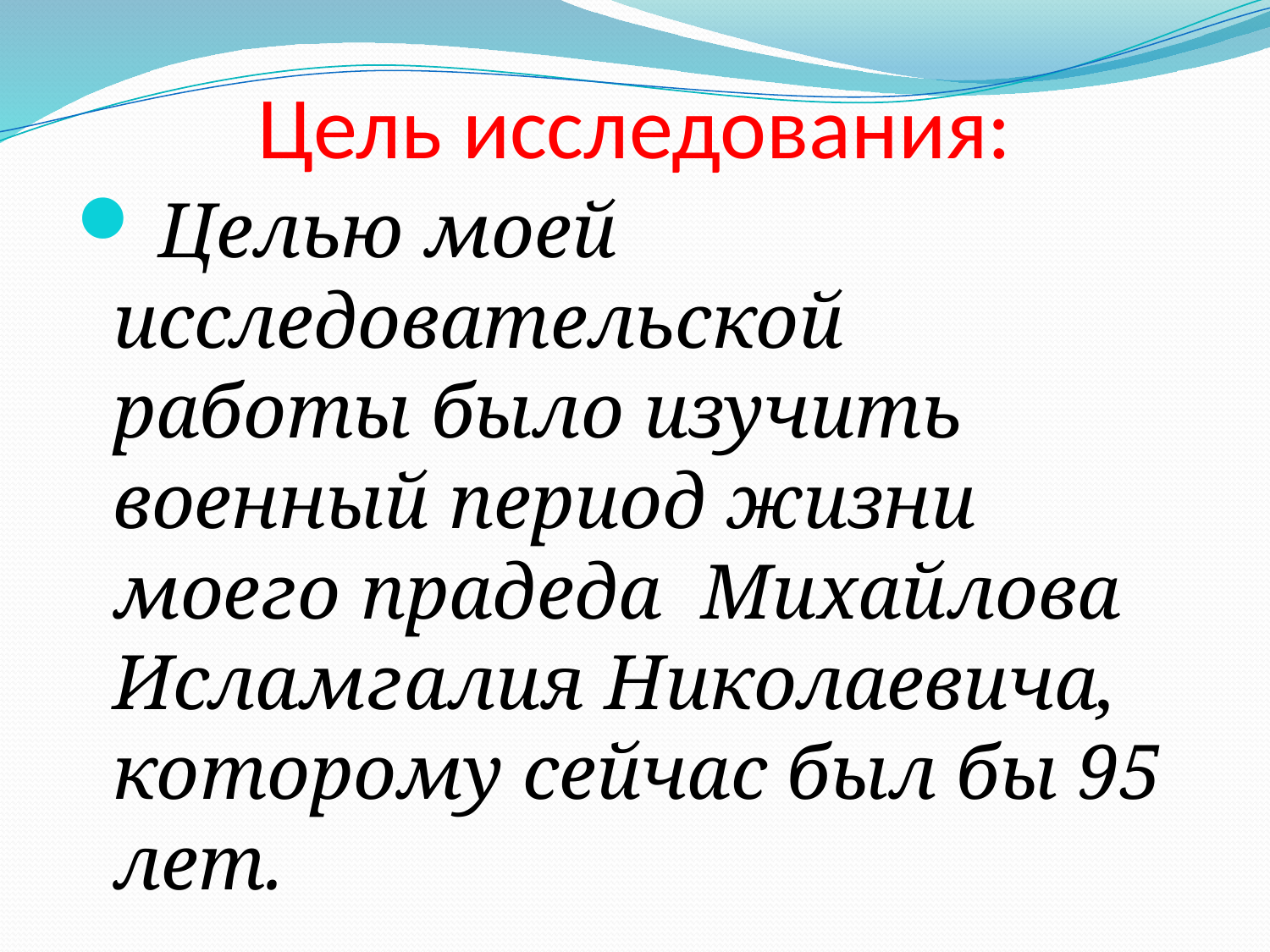

# Цель исследования:
 Целью моей исследовательской   работы было изучить военный период жизни моего прадеда  Михайлова Исламгалия Николаевича,  которому сейчас был бы 95 лет.